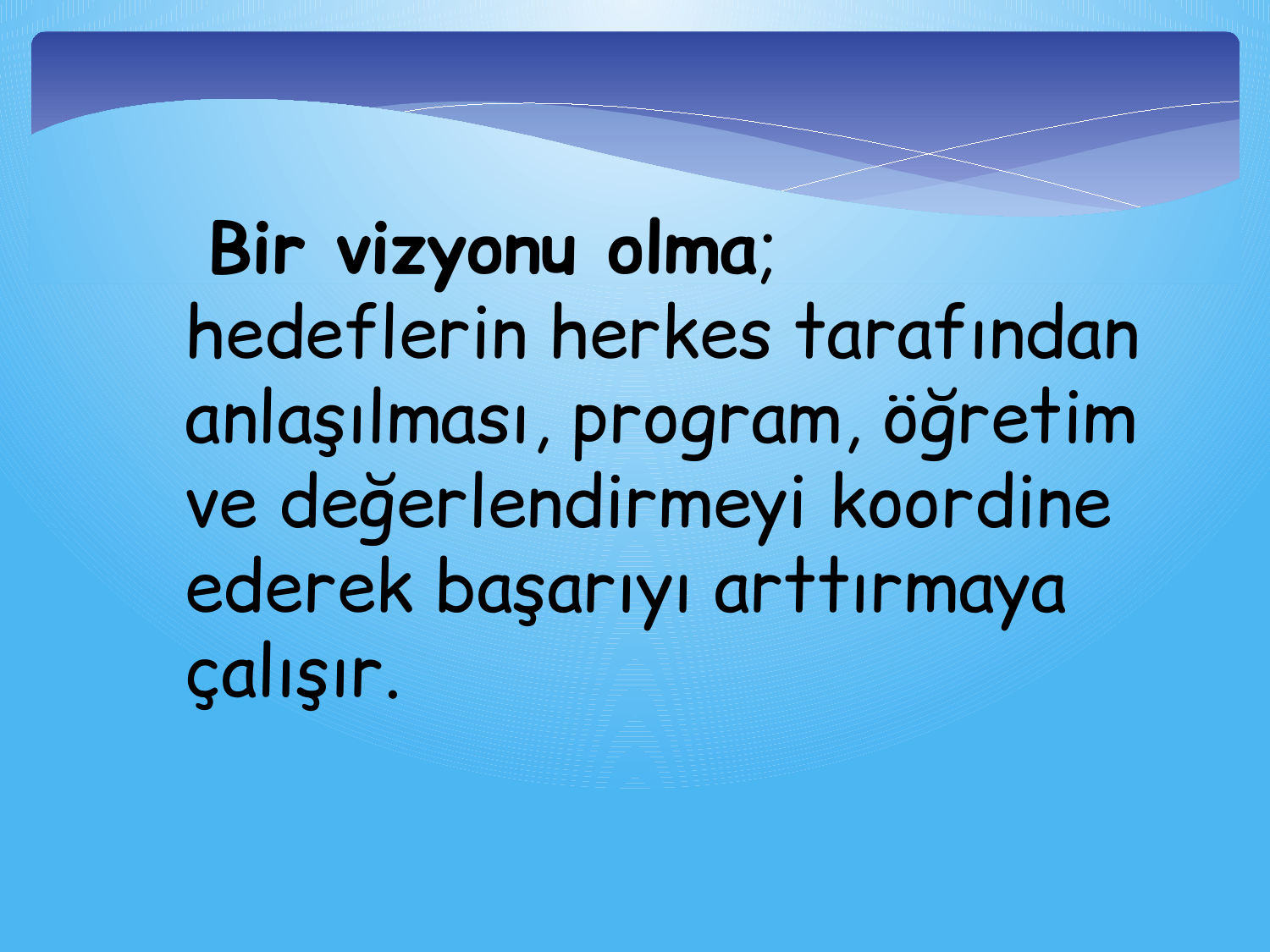

Bir vizyonu olma; hedeflerin herkes tarafından anlaşılması, program, öğretim ve değerlendirmeyi koordine ederek başarıyı arttırmaya çalışır.